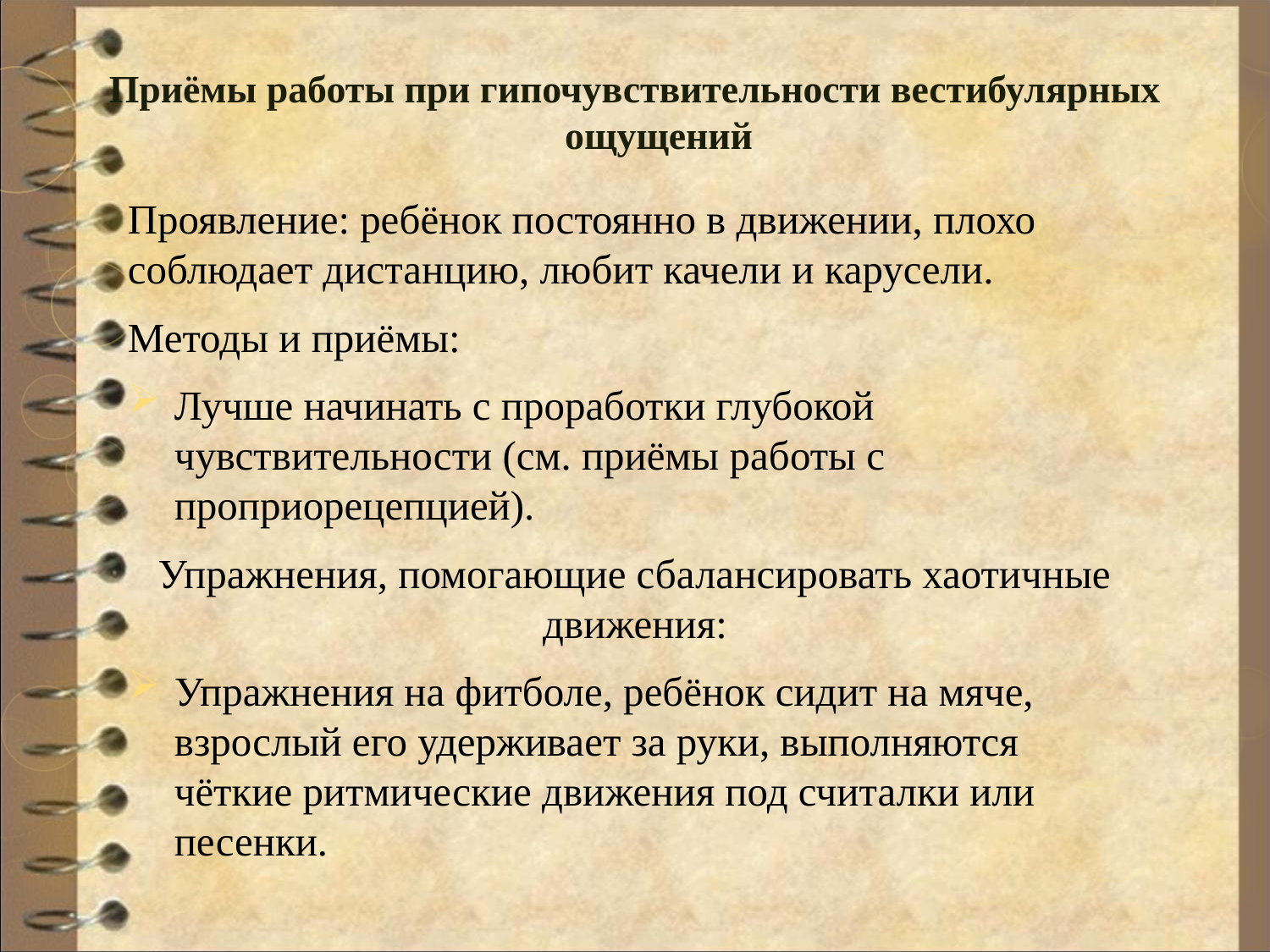

# Приёмы работы при гипочувствительности вестибулярных ощущений
Проявление: ребёнок постоянно в движении, плохо соблюдает дистанцию, любит качели и карусели.
Методы и приёмы:
Лучше начинать с проработки глубокой чувствительности (см. приёмы работы с проприорецепцией).
Упражнения, помогающие сбалансировать хаотичные движения:
Упражнения на фитболе, ребёнок сидит на мяче, взрослый его удерживает за руки, выполняются чёткие ритмические движения под считалки или песенки.